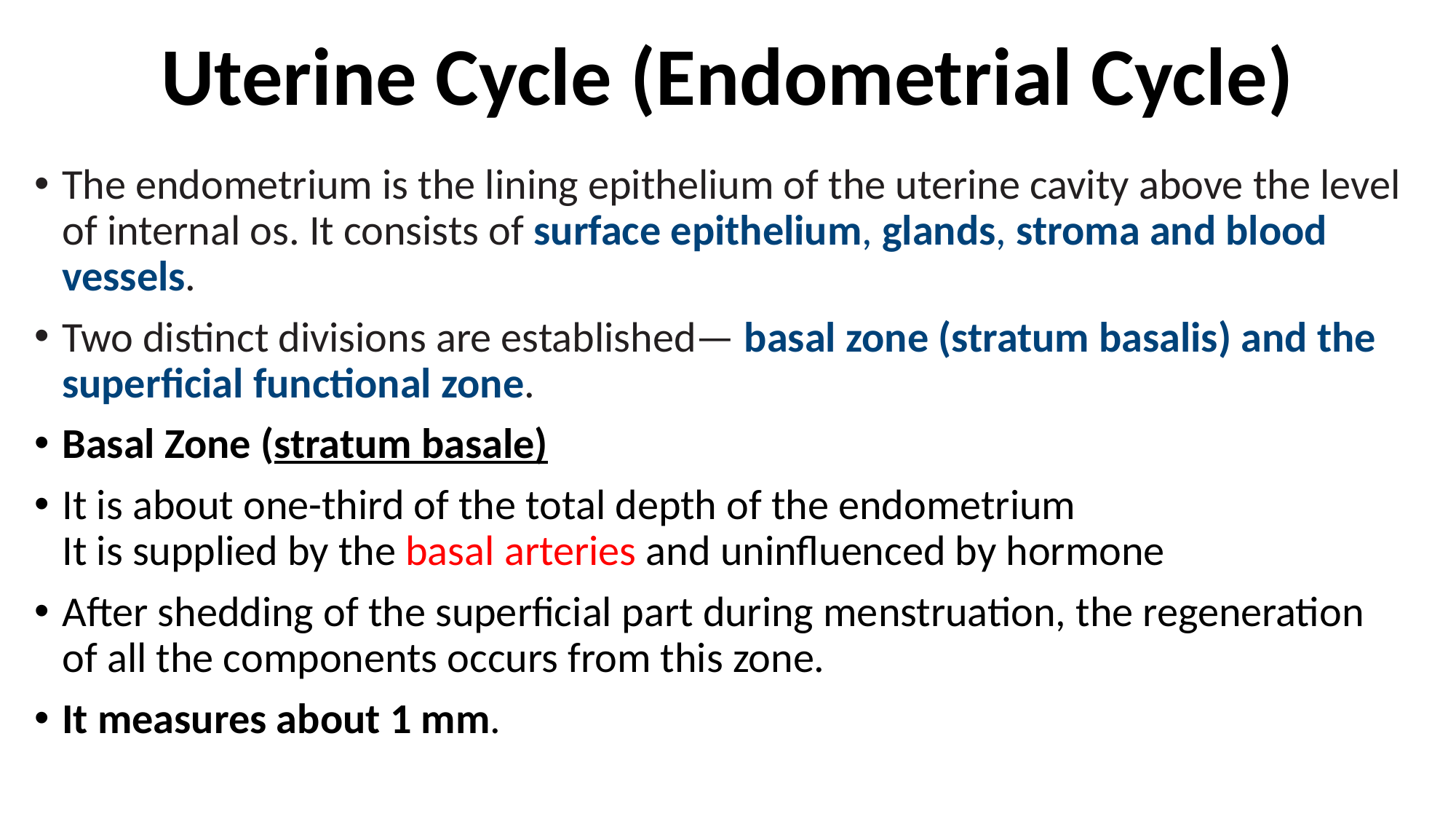

# Uterine Cycle (Endometrial Cycle)
The endometrium is the lining epithelium of the uterine cavity above the level of internal os. It consists of surface epithelium, glands, stroma and blood vessels.
Two distinct divisions are established— basal zone (stratum basalis) and the superficial functional zone.
Basal Zone (stratum basale)
It is about one-third of the total depth of the endometrium
It is supplied by the basal arteries and uninfluenced by hormone
After shedding of the superficial part during menstruation, the regeneration of all the components occurs from this zone.
It measures about 1 mm.